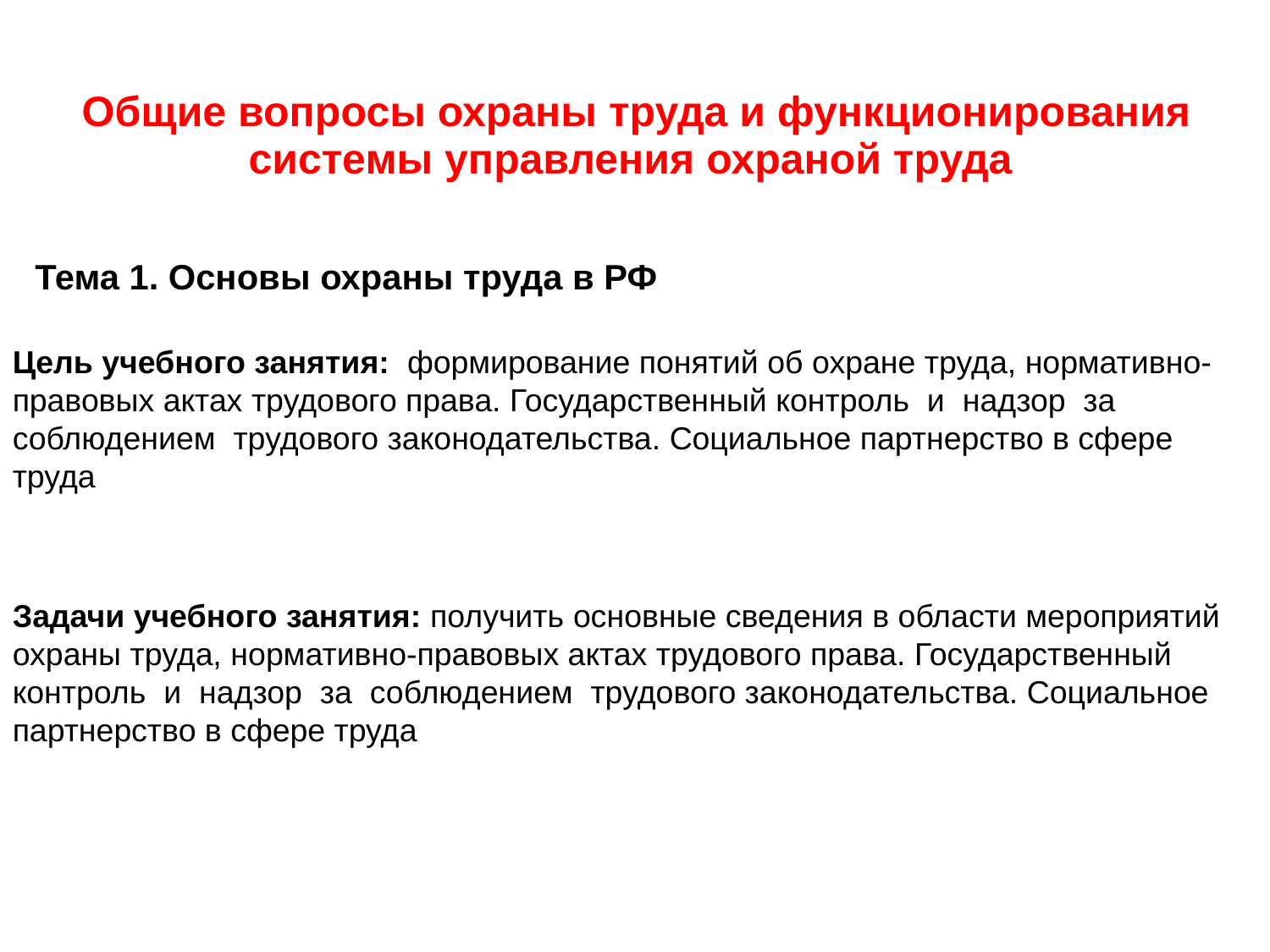

# Общие вопросы охраны труда и функционирования системы управления охраной труда
Тема 1. Основы охраны труда в РФ
Цель учебного занятия:  формирование понятий об охране труда, нормативно-правовых актах трудового права. Государственный контроль  и  надзор  за  соблюдением  трудового законодательства. Социальное партнерство в сфере труда

Задачи учебного занятия: получить основные сведения в области мероприятий охраны труда, нормативно-правовых актах трудового права. Государственный контроль  и  надзор  за  соблюдением  трудового законодательства. Социальное партнерство в сфере труда